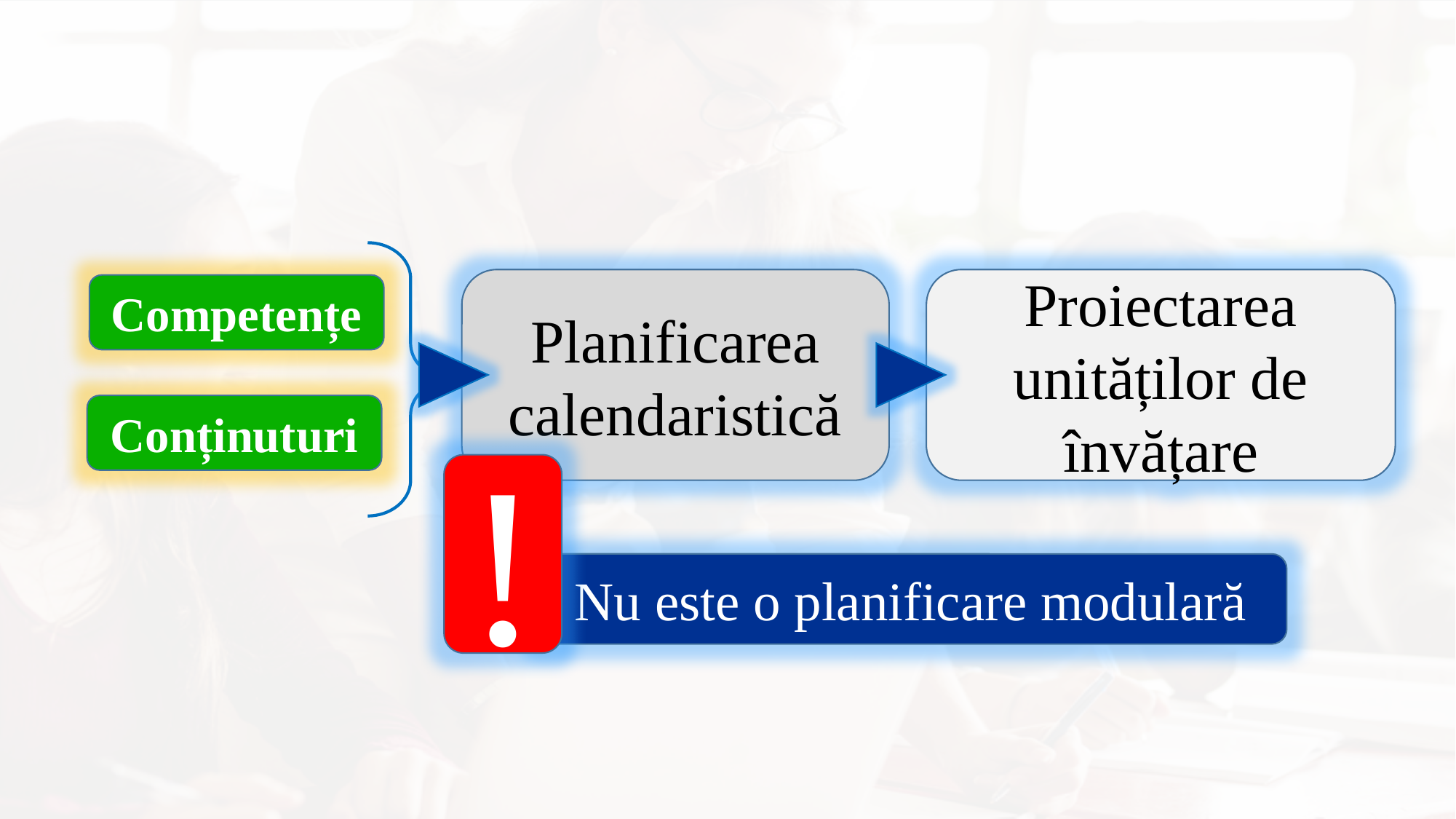

Planificarea calendaristică
Proiectarea unităților de învățare
Competențe

Conținuturi
!
Nu este o planificare modulară